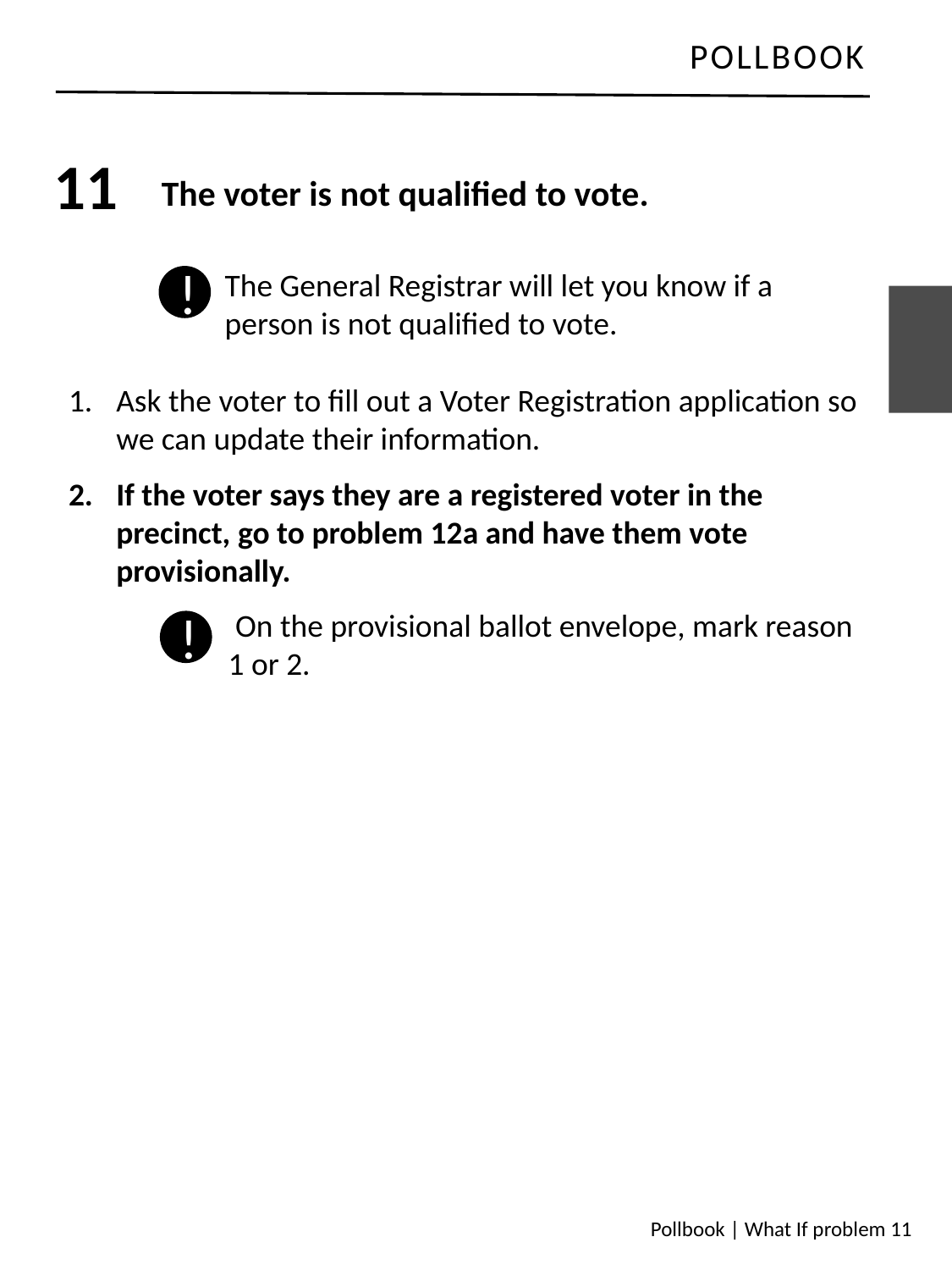

11
The voter is not qualified to vote.
The General Registrar will let you know if a person is not qualified to vote.

!
Ask the voter to fill out a Voter Registration application so we can update their information.
If the voter says they are a registered voter in the precinct, go to problem 12a and have them vote provisionally.
 On the provisional ballot envelope, mark reason 1 or 2.
!
Pollbook | What If problem 11